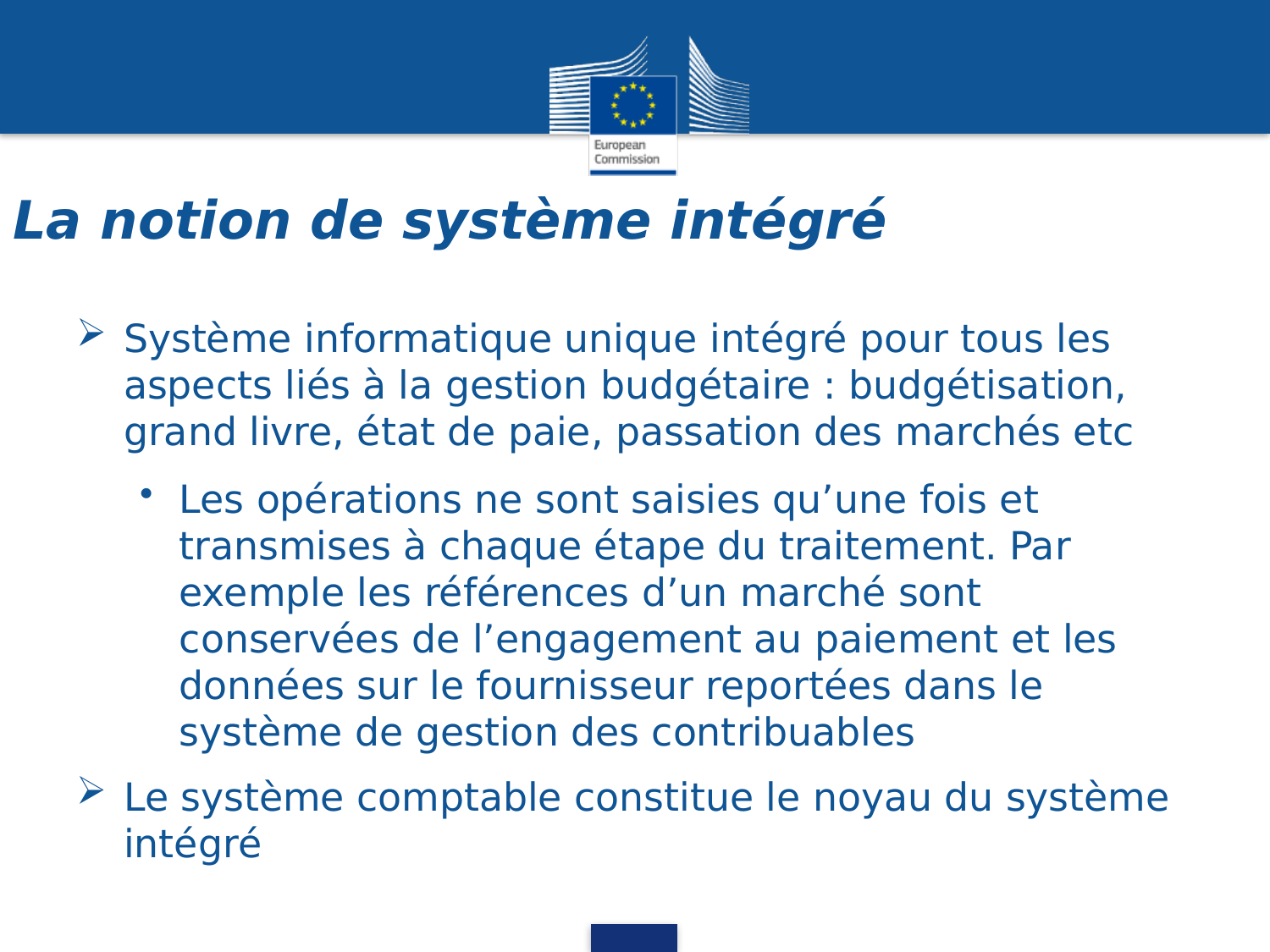

# La notion de système intégré
Système informatique unique intégré pour tous les aspects liés à la gestion budgétaire : budgétisation, grand livre, état de paie, passation des marchés etc
Les opérations ne sont saisies qu’une fois et transmises à chaque étape du traitement. Par exemple les références d’un marché sont conservées de l’engagement au paiement et les données sur le fournisseur reportées dans le système de gestion des contribuables
Le système comptable constitue le noyau du système intégré